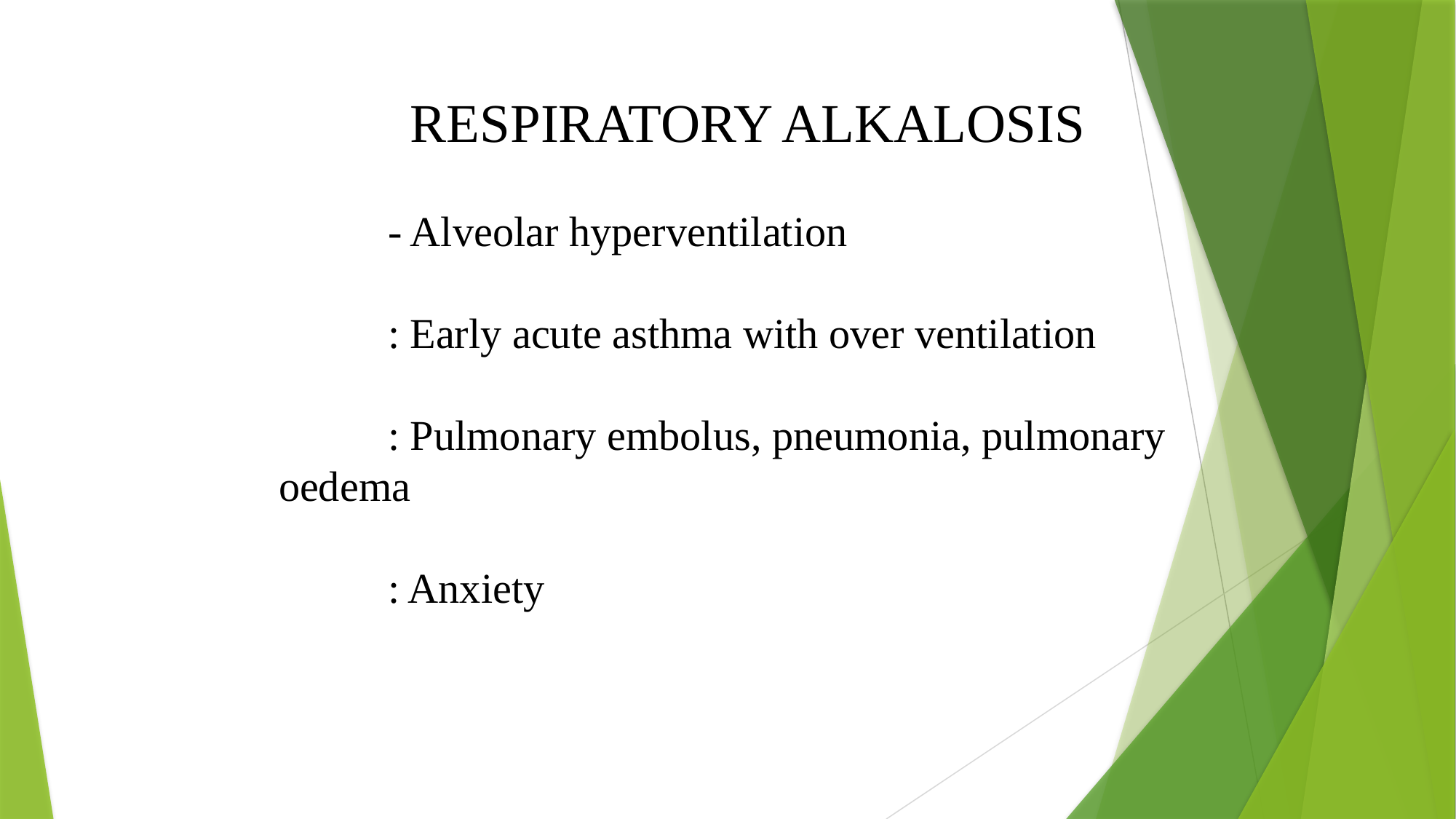

RESPIRATORY ALKALOSIS

		- Alveolar hyperventilation

		: Early acute asthma with over ventilation

		: Pulmonary embolus, pneumonia, pulmonary oedema

		: Anxiety